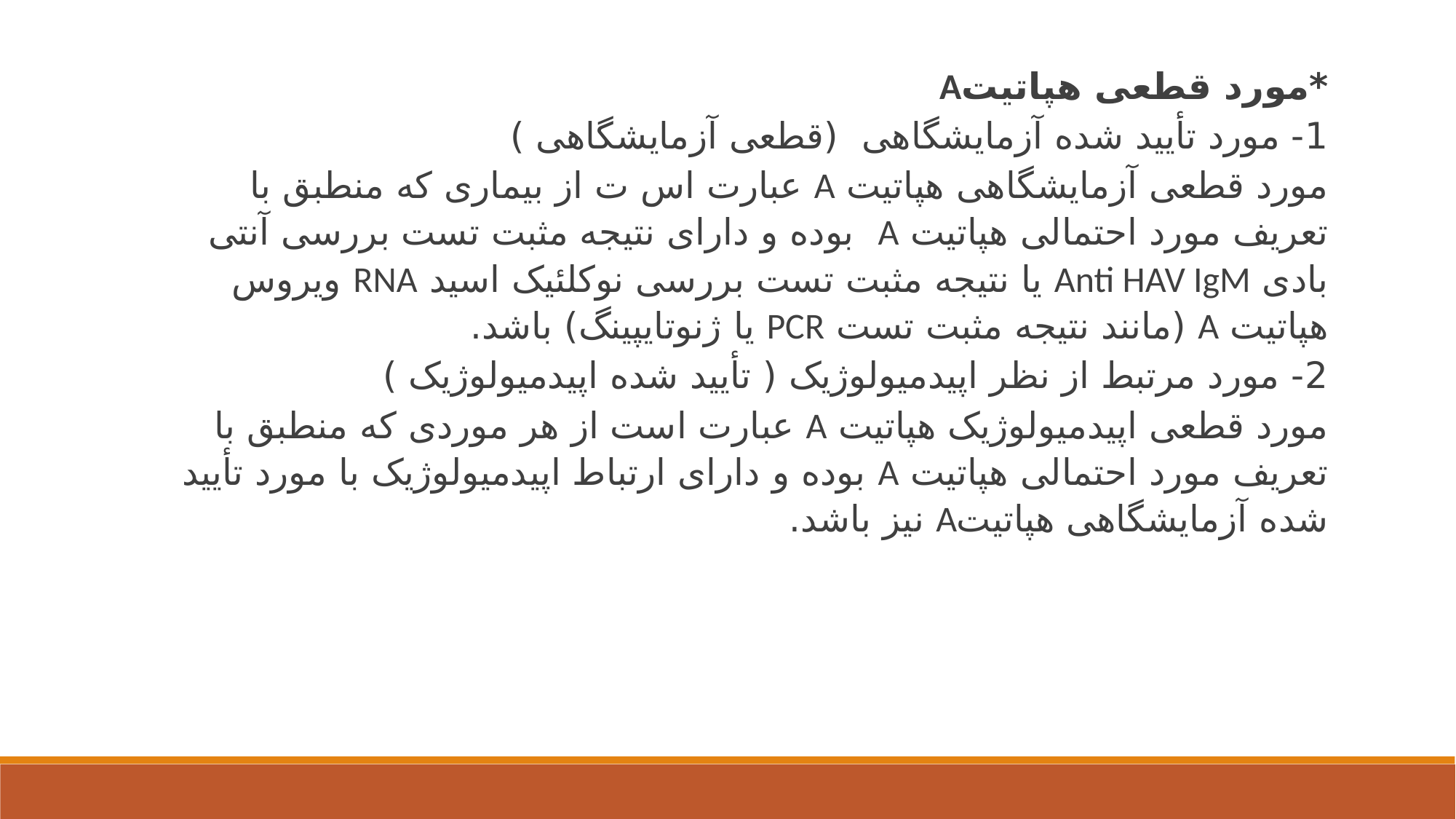

*مورد قطعی هپاتیتA
1- مورد تأیید شده آزمایشگاهی  (قطعی آزمایشگاهی )
مورد قطعی آزمایشگاهی هپاتیت A عبارت اس ت از بیماری که منطبق با تعریف مورد احتمالی هپاتیت A  بوده و دارای نتیجه مثبت تست بررسی آنتی بادی Anti HAV IgM یا نتیجه مثبت تست بررسی نوکلئیک اسید RNA ویروس هپاتیت A (مانند نتیجه مثبت تست PCR یا ژنوتایپینگ) باشد.
2- مورد مرتبط از نظر اپیدمیولوژیک ( تأیید شده اپیدمیولوژیک )
مورد قطعی اپیدمیولوژیک هپاتیت A عبارت است از هر موردی که منطبق با تعریف مورد احتمالی هپاتیت A بوده و دارای ارتباط اپیدمیولوژیک با مورد تأیید شده آزمایشگاهی هپاتیتA نیز باشد.